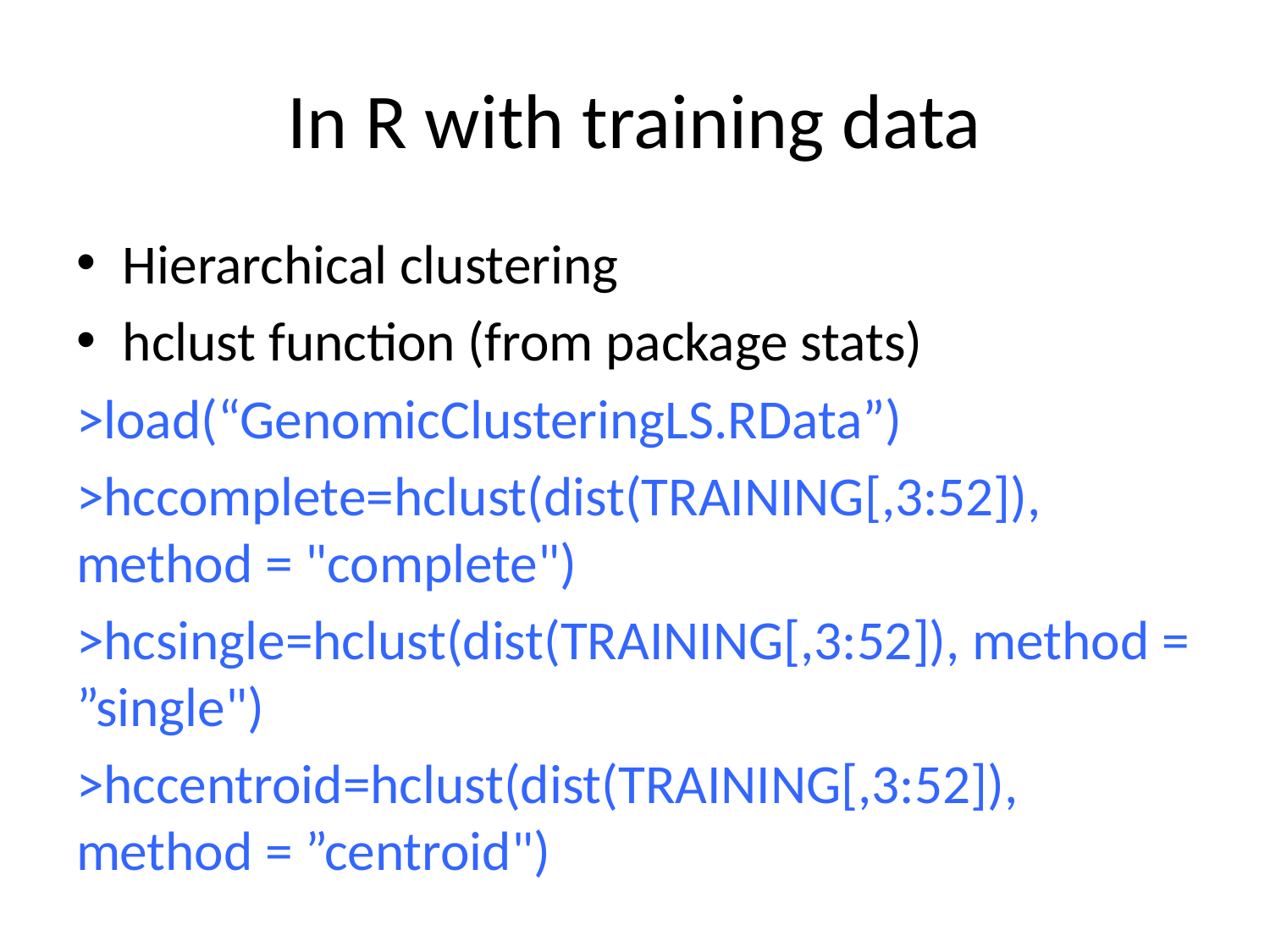

# In R with training data
Hierarchical clustering
hclust function (from package stats)
>load(“GenomicClusteringLS.RData”)
>hccomplete=hclust(dist(TRAINING[,3:52]), method = "complete")
>hcsingle=hclust(dist(TRAINING[,3:52]), method = ”single")
>hccentroid=hclust(dist(TRAINING[,3:52]), method = ”centroid")